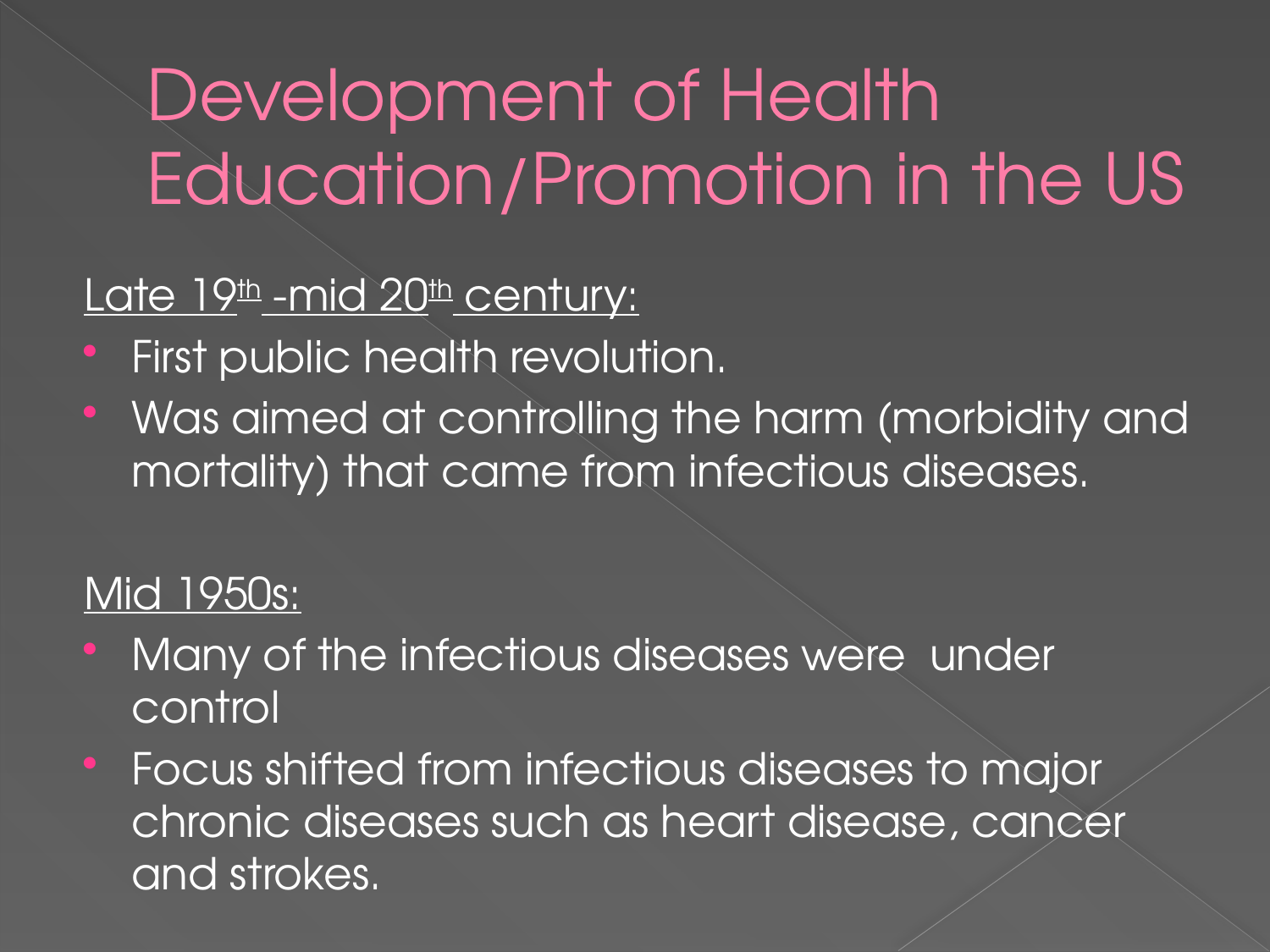

# Development of Health Education/Promotion in the US
Late 19th -mid 20th century:
First public health revolution.
Was aimed at controlling the harm (morbidity and mortality) that came from infectious diseases.

Mid 1950s:
Many of the infectious diseases were  under control
Focus shifted from infectious diseases to major chronic diseases such as heart disease, cancer and strokes.